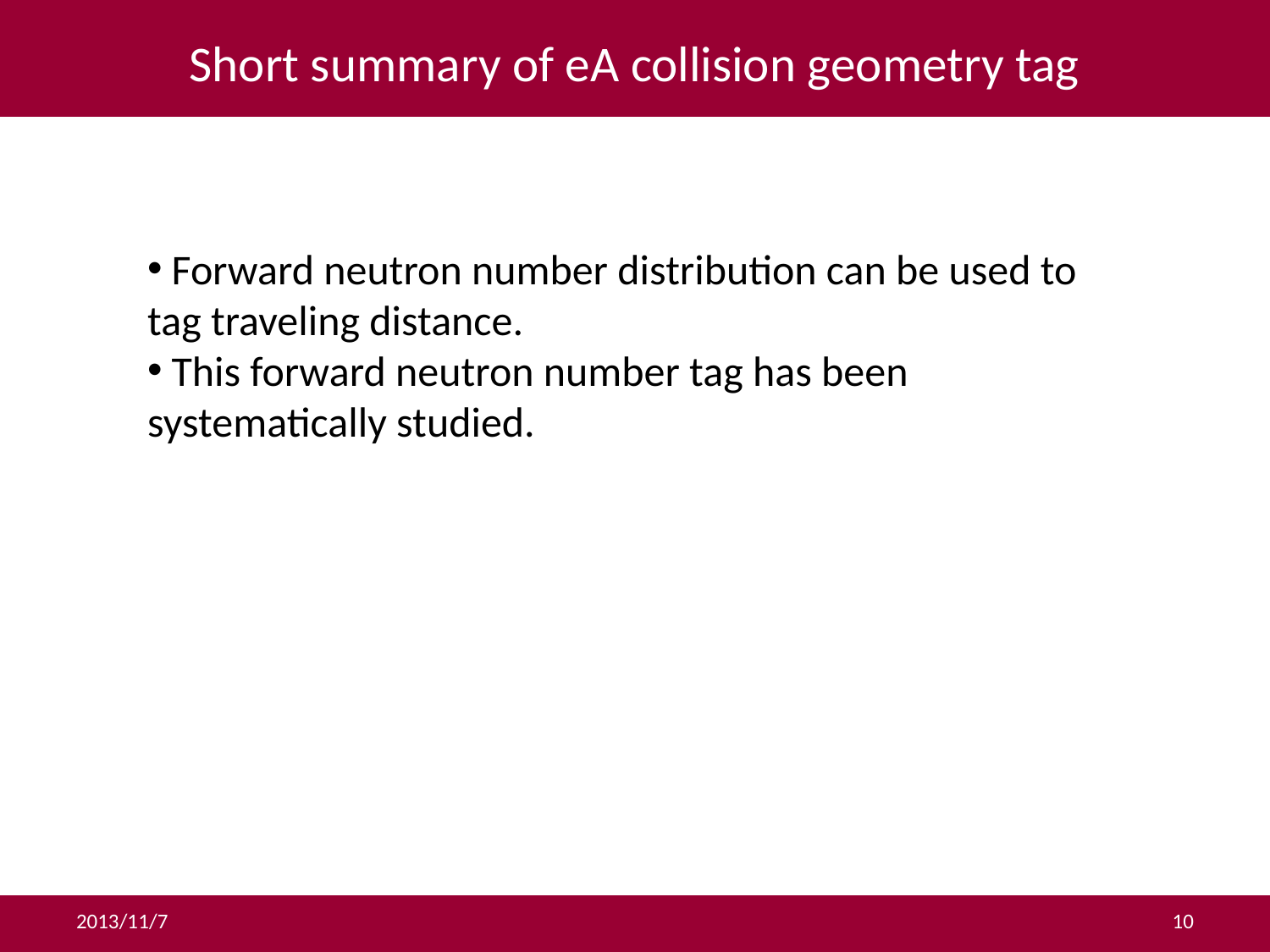

# Short summary of eA collision geometry tag
 Forward neutron number distribution can be used to tag traveling distance.
 This forward neutron number tag has been systematically studied.
2013/11/7
10